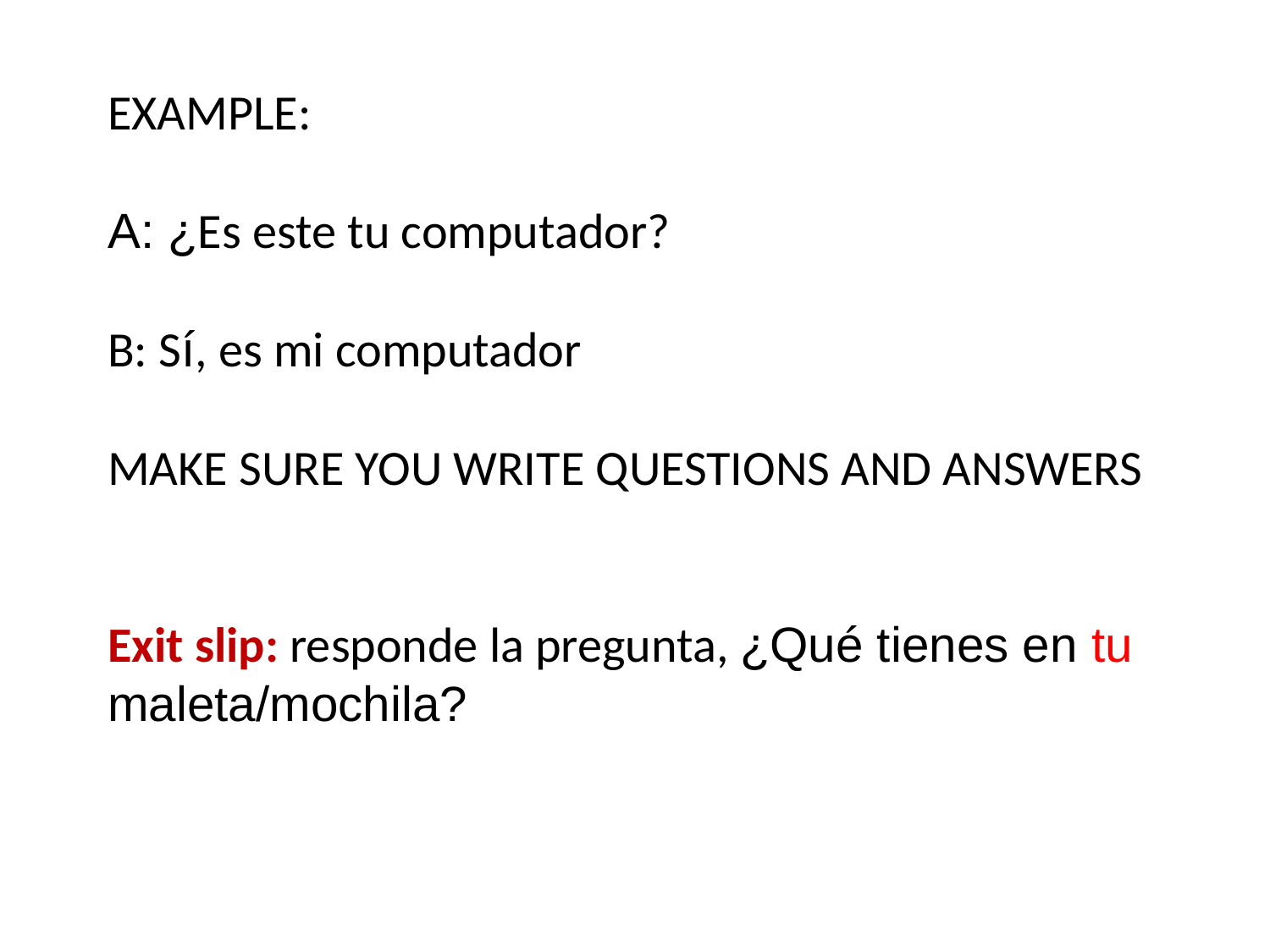

EXAMPLE:

A: ¿Es este tu computador?

B: Sí, es mi computador

MAKE SURE YOU WRITE QUESTIONS AND ANSWERS

Exit slip: responde la pregunta, ¿Qué tienes en tu maleta/mochila?